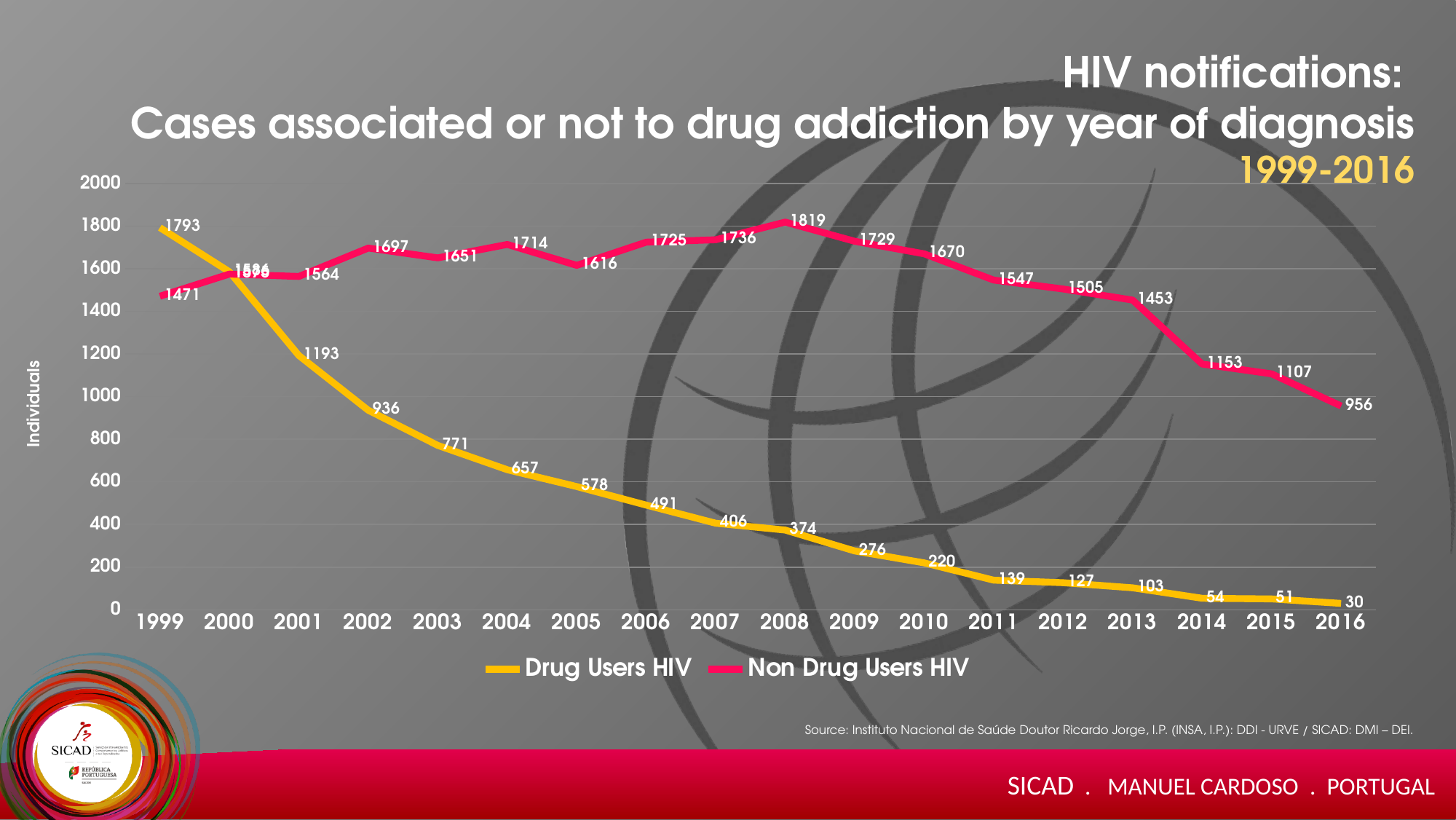

HIV notifications:
Cases associated or not to drug addiction by year of diagnosis
1999-2016

### Chart

| Category | Drug Users HIV | Non Drug Users HIV |
|---|---|---|
| 1999 | 1793.0 | 1471.0 |
| 2000 | 1586.0 | 1575.0 |
| 2001 | 1193.0 | 1564.0 |
| 2002 | 936.0 | 1697.0 |
| 2003 | 771.0 | 1651.0 |
| 2004 | 657.0 | 1714.0 |
| 2005 | 578.0 | 1616.0 |
| 2006 | 491.0 | 1725.0 |
| 2007 | 406.0 | 1736.0 |
| 2008 | 374.0 | 1819.0 |
| 2009 | 276.0 | 1729.0 |
| 2010 | 220.0 | 1670.0 |
| 2011 | 139.0 | 1547.0 |
| 2012 | 127.0 | 1505.0 |
| 2013 | 103.0 | 1453.0 |
| 2014 | 54.0 | 1153.0 |
| 2015 | 51.0 | 1107.0 |
| 2016 | 30.0 | 956.0 |
Individuals
Source: Instituto Nacional de Saúde Doutor Ricardo Jorge, I.P. (INSA, I.P.): DDI - URVE / SICAD: DMI – DEI.